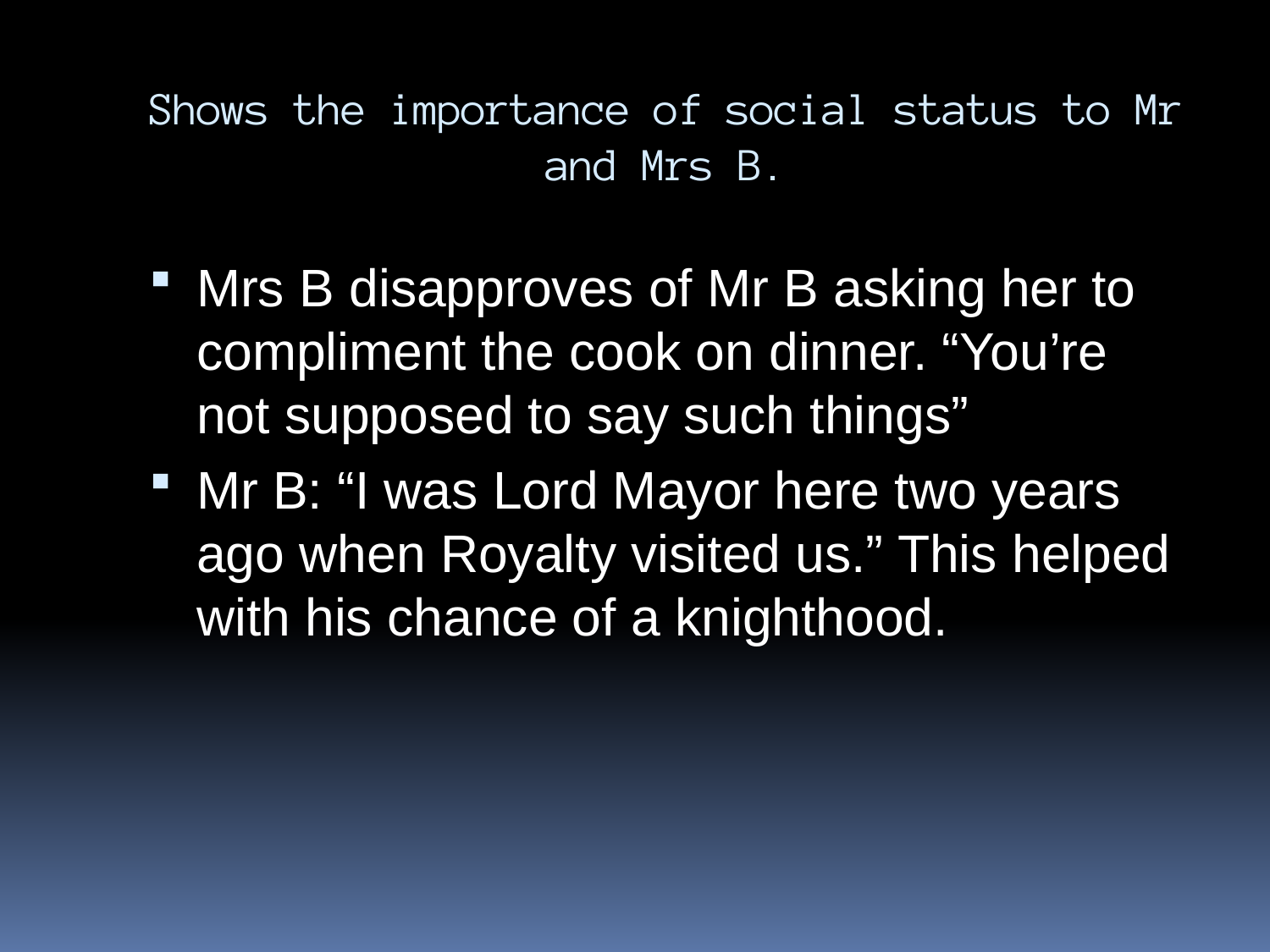

# Shows the importance of social status to Mr and Mrs B.
Mrs B disapproves of Mr B asking her to compliment the cook on dinner. “You’re not supposed to say such things”
Mr B: “I was Lord Mayor here two years ago when Royalty visited us.” This helped with his chance of a knighthood.